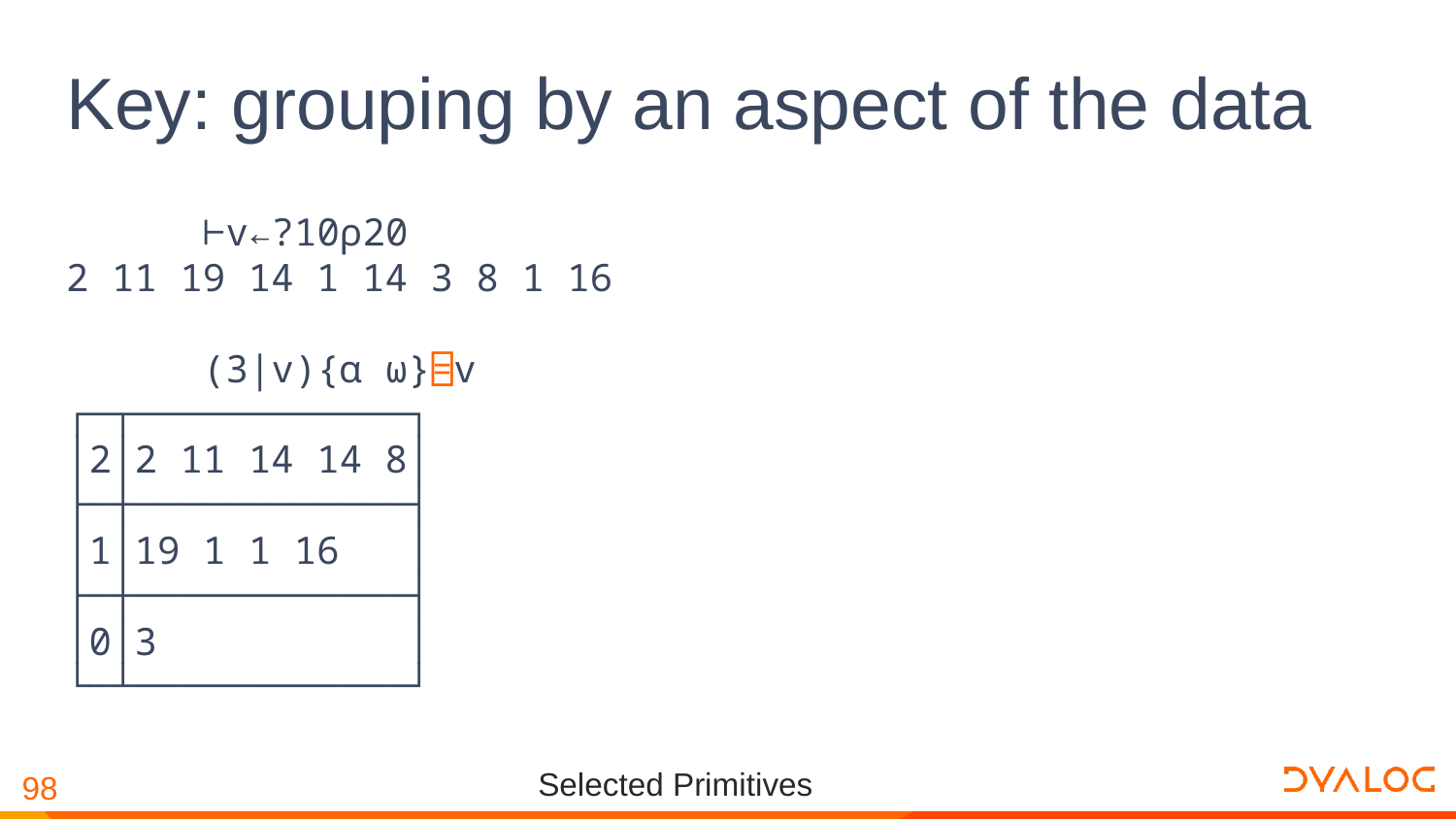

# Key: grouping by an aspect of the data
      ⊢v←?10⍴20
2 11 19 14 1 14 3 8 1 16

      (3|v){⍺ ⍵}⌸v
┌─┬────────────┐
│2│2 11 14 14 8│
├─┼────────────┤
│1│19 1 1 16   │
├─┼────────────┤
│0│3           │
└─┴────────────┘